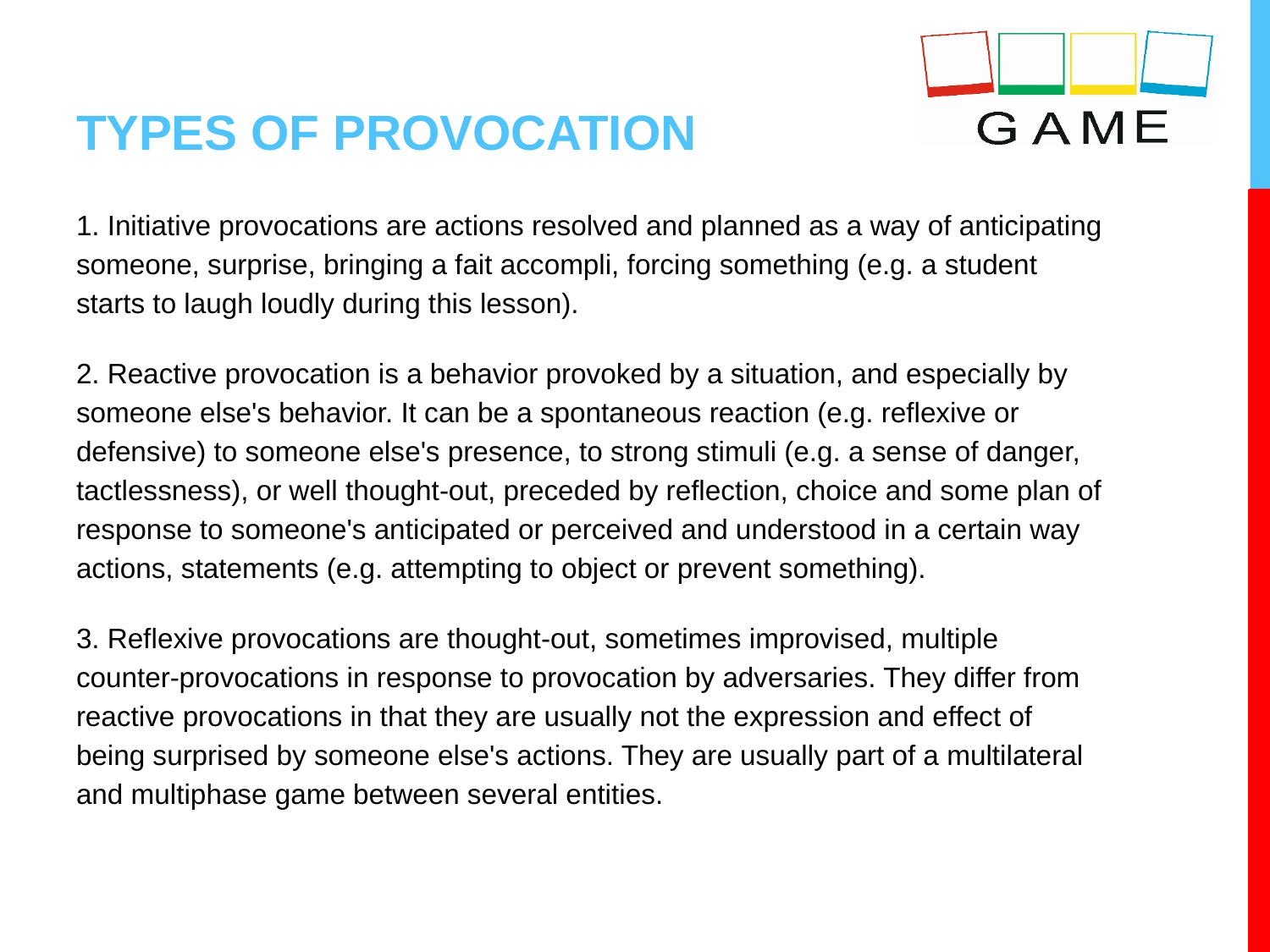

# TYPES OF PROVOCATION
1. Initiative provocations are actions resolved and planned as a way of anticipating someone, surprise, bringing a fait accompli, forcing something (e.g. a student starts to laugh loudly during this lesson).
2. Reactive provocation is a behavior provoked by a situation, and especially by someone else's behavior. It can be a spontaneous reaction (e.g. reflexive or defensive) to someone else's presence, to strong stimuli (e.g. a sense of danger, tactlessness), or well thought-out, preceded by reflection, choice and some plan of response to someone's anticipated or perceived and understood in a certain way actions, statements (e.g. attempting to object or prevent something).
3. Reflexive provocations are thought-out, sometimes improvised, multiple counter-provocations in response to provocation by adversaries. They differ from reactive provocations in that they are usually not the expression and effect of being surprised by someone else's actions. They are usually part of a multilateral and multiphase game between several entities.